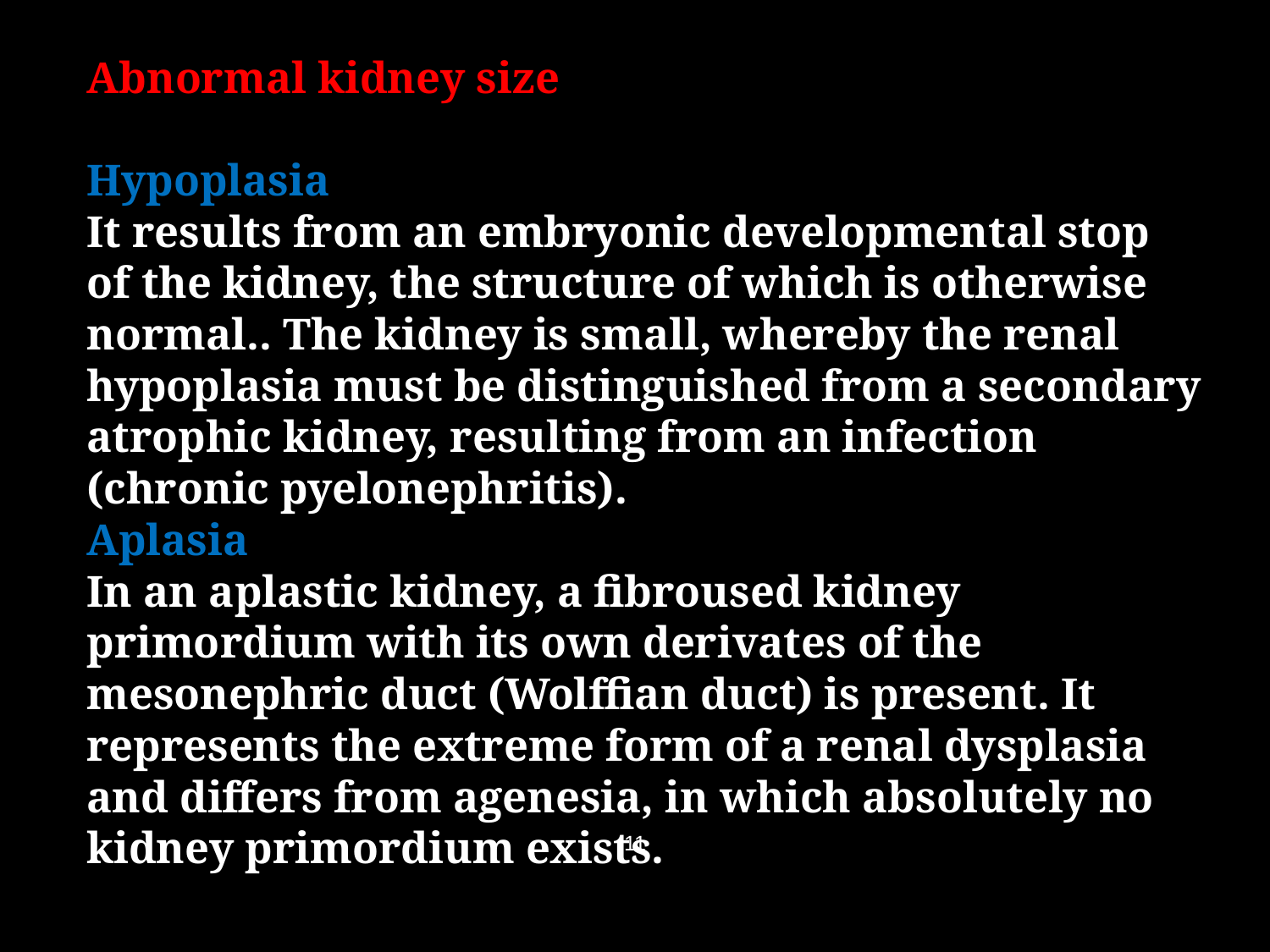

# Abnormal kidney size Hypoplasia It results from an embryonic developmental stop of the kidney, the structure of which is otherwise normal.. The kidney is small, whereby the renal hypoplasia must be distinguished from a secondary atrophic kidney, resulting from an infection (chronic pyelonephritis). Aplasia In an aplastic kidney, a fibroused kidney primordium with its own derivates of the mesonephric duct (Wolffian duct) is present. It represents the extreme form of a renal dysplasia and differs from agenesia, in which absolutely no kidney primordium exists.
11